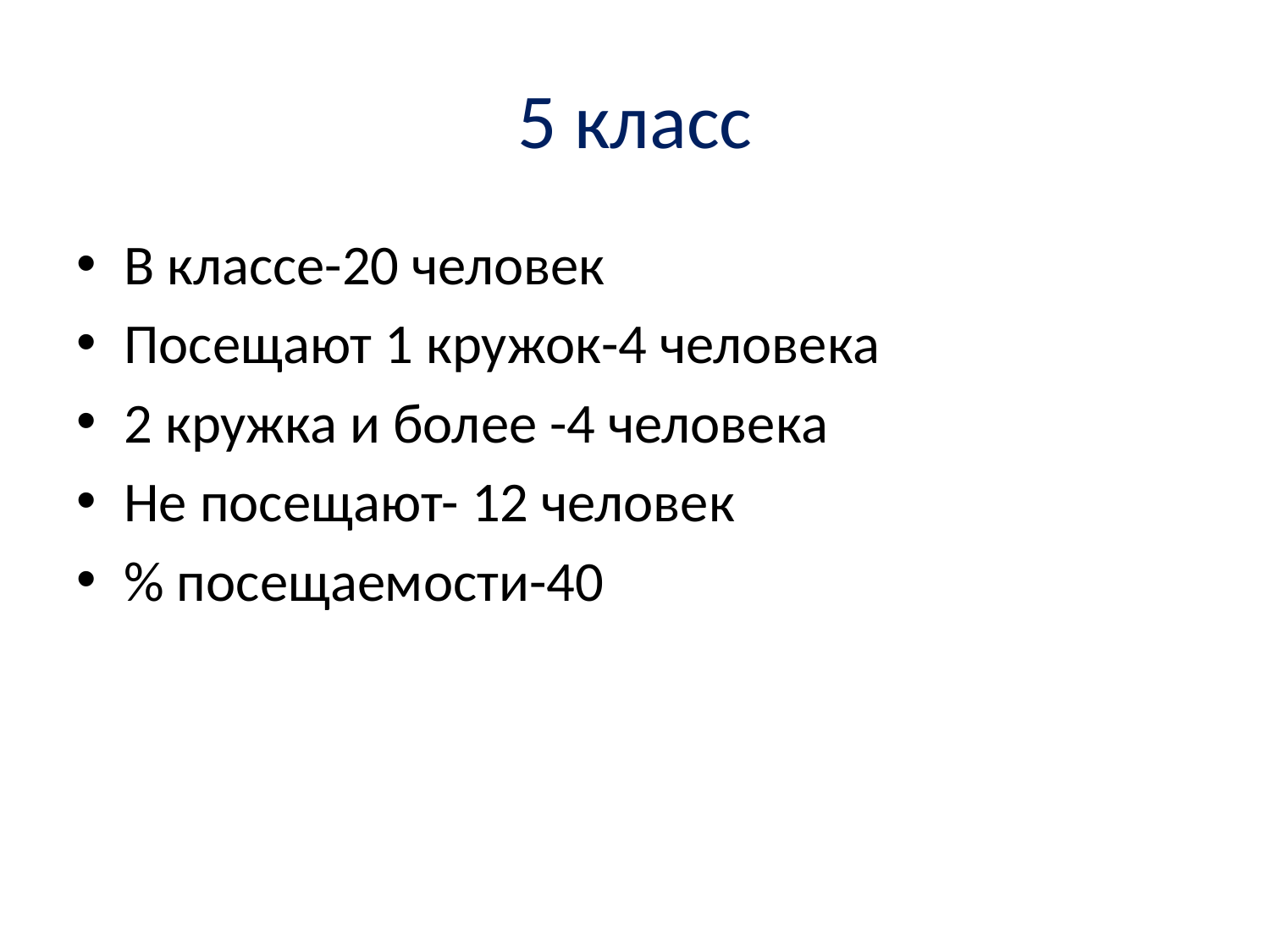

# 5 класс
В классе-20 человек
Посещают 1 кружок-4 человека
2 кружка и более -4 человека
Не посещают- 12 человек
% посещаемости-40